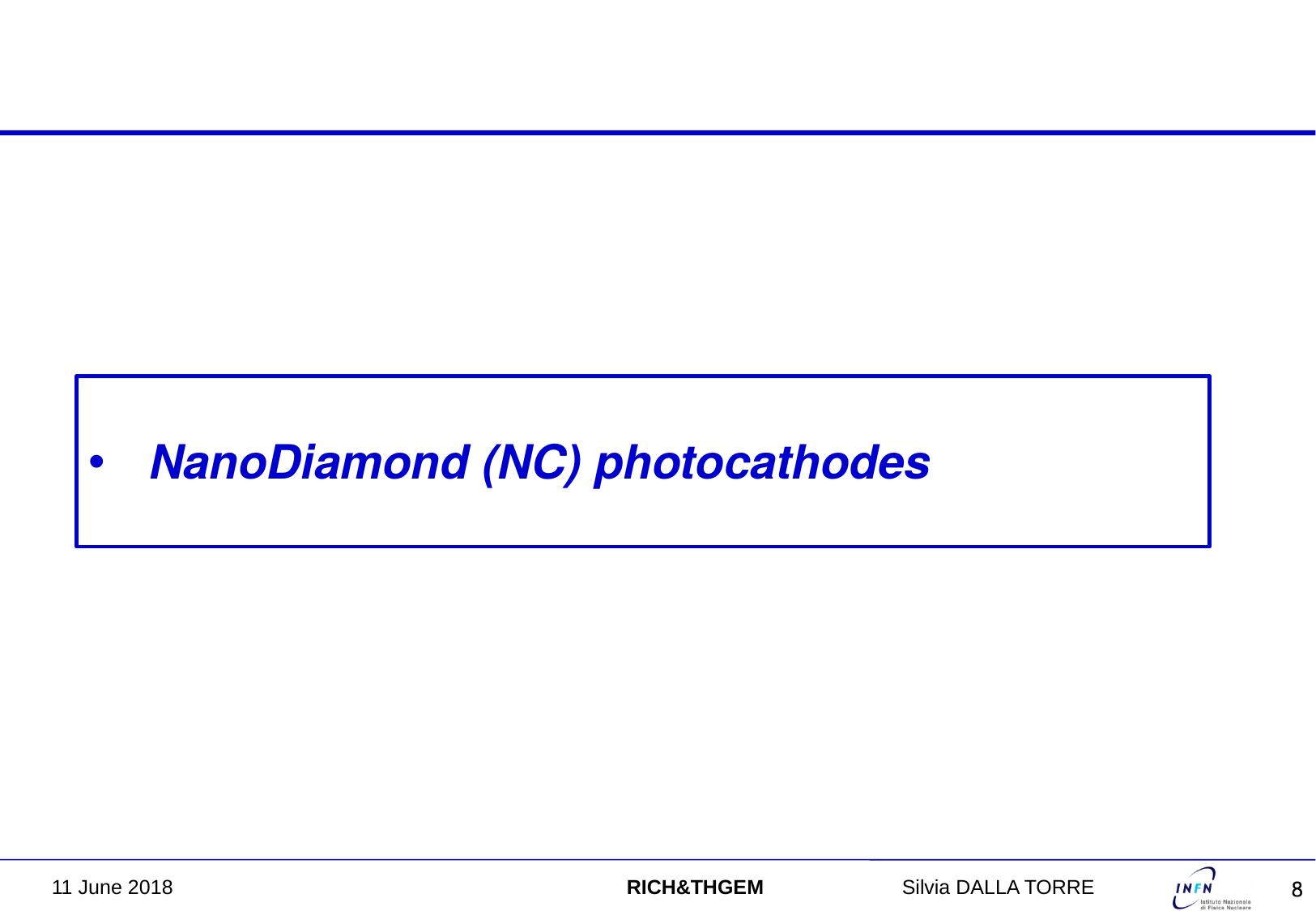

NanoDiamond (NC) photocathodes

11 June 2018                                                                                RICH&THGEM		Silvia DALLA TORRE